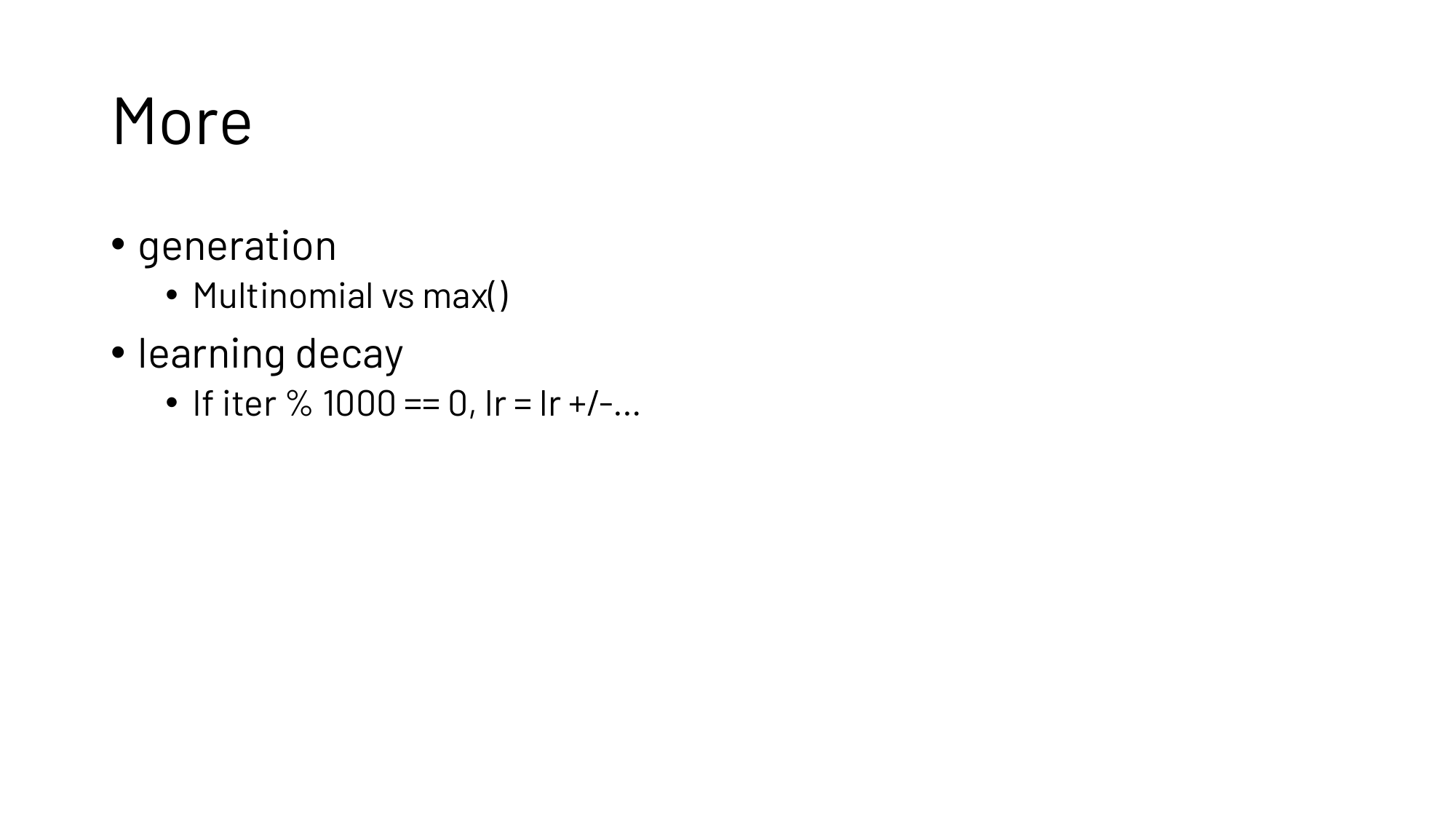

# More
generation
Multinomial vs max()
learning decay
If iter % 1000 == 0, lr = lr +/-…